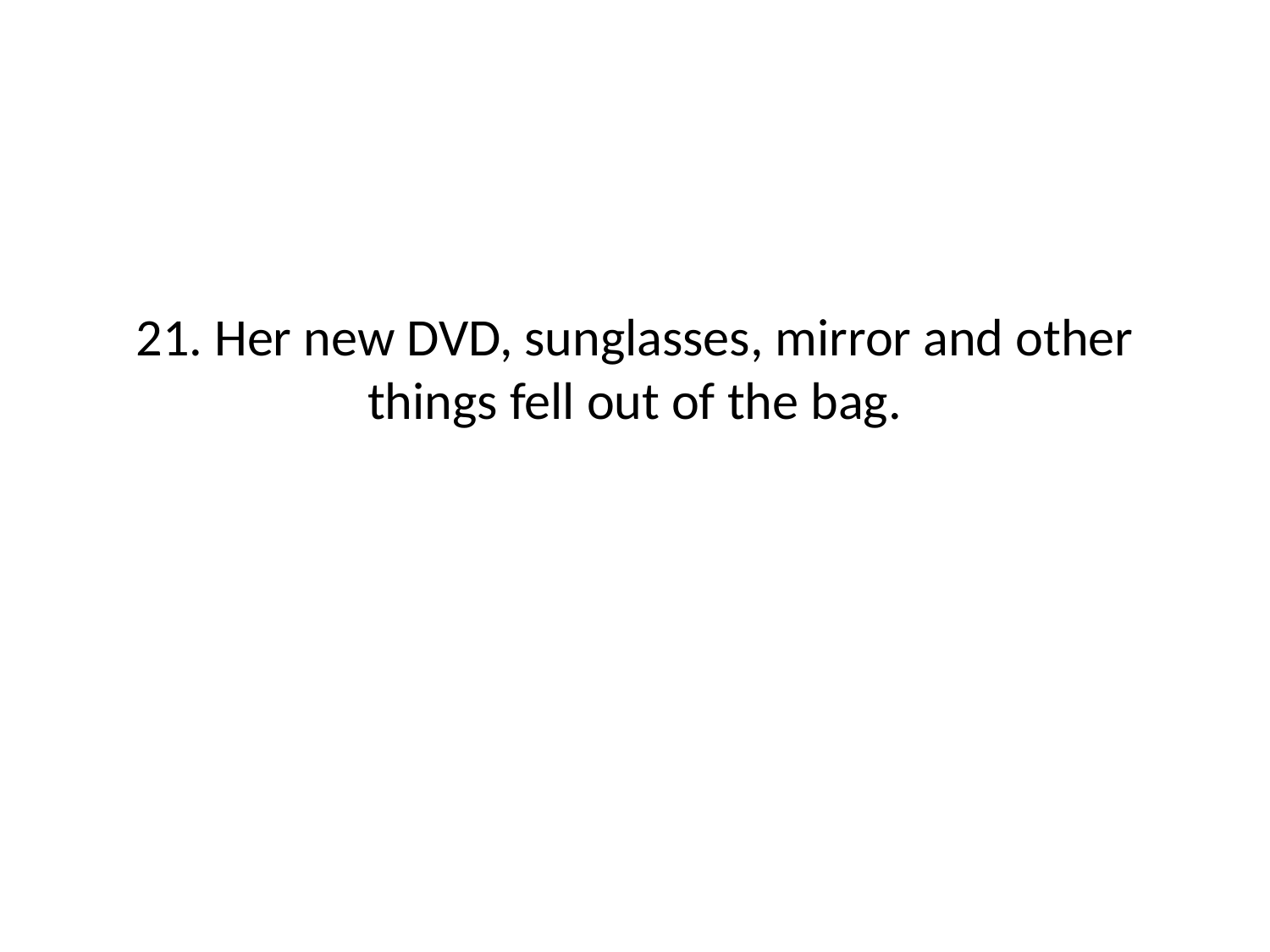

# 21. Her new DVD, sunglasses, mirror and other things fell out of the bag.